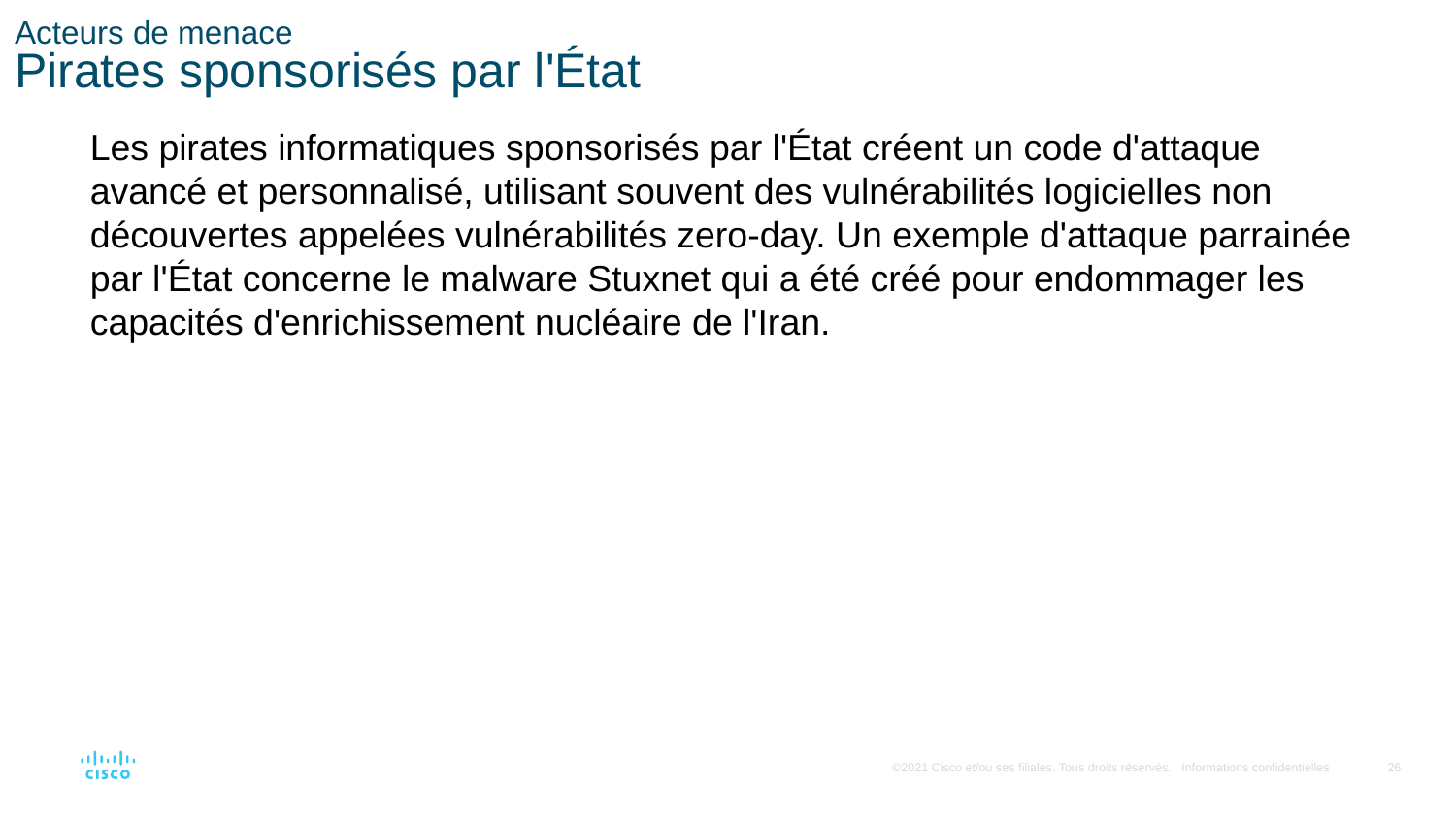

# Acteurs de menace Pirates sponsorisés par l'État
Les pirates informatiques sponsorisés par l'État créent un code d'attaque avancé et personnalisé, utilisant souvent des vulnérabilités logicielles non découvertes appelées vulnérabilités zero-day. Un exemple d'attaque parrainée par l'État concerne le malware Stuxnet qui a été créé pour endommager les capacités d'enrichissement nucléaire de l'Iran.